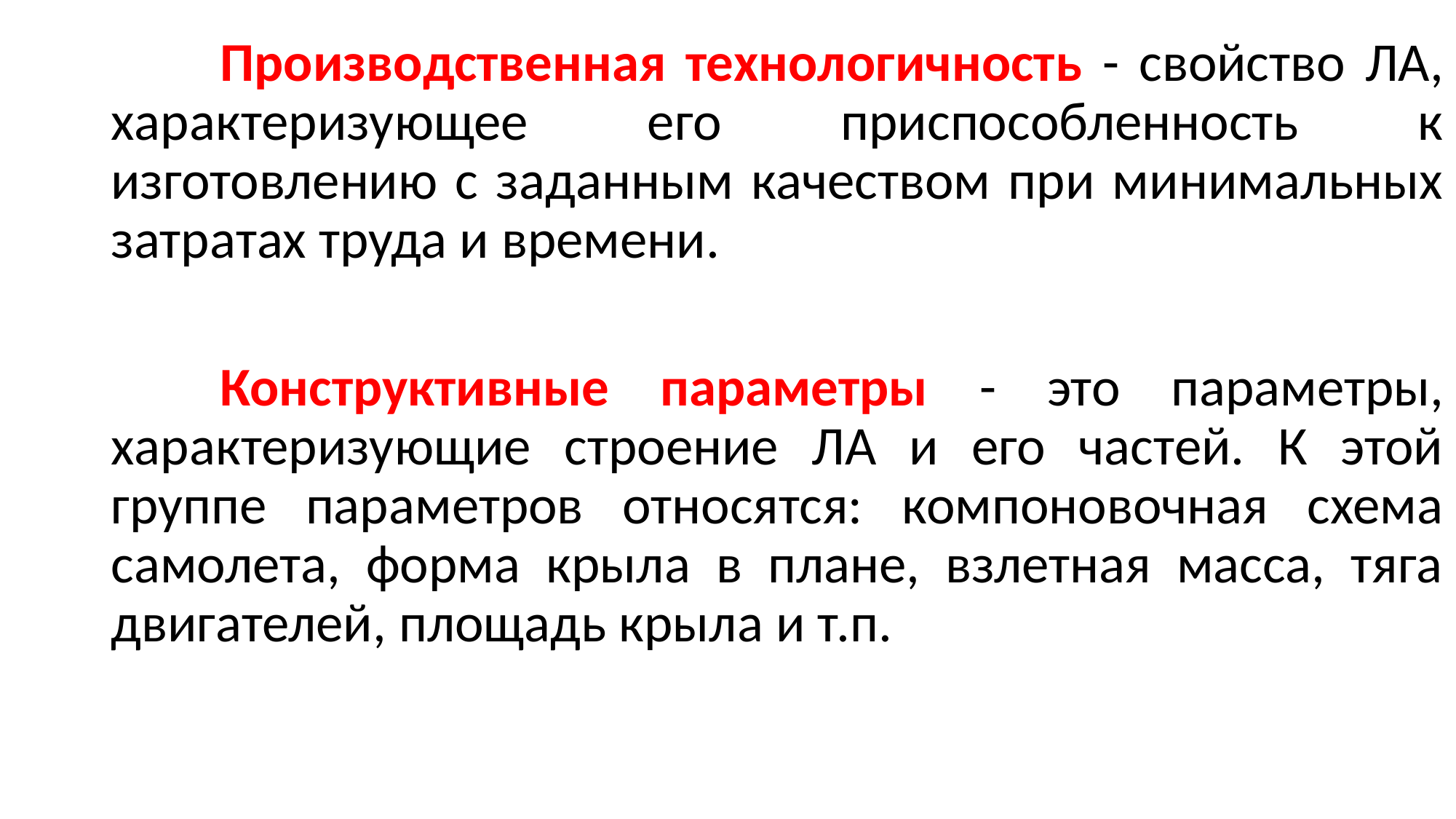

Производственная технологичность - свойство ЛА, характеризующее его приспособленность к изготовлению с заданным качеством при минимальных затратах труда и времени.

	Конструктивные параметры - это параметры, характеризующие строение ЛА и его частей. К этой группе параметров относятся: компоновочная схема самолета, форма крыла в плане, взлетная масса, тяга двигателей, площадь крыла и т.п.